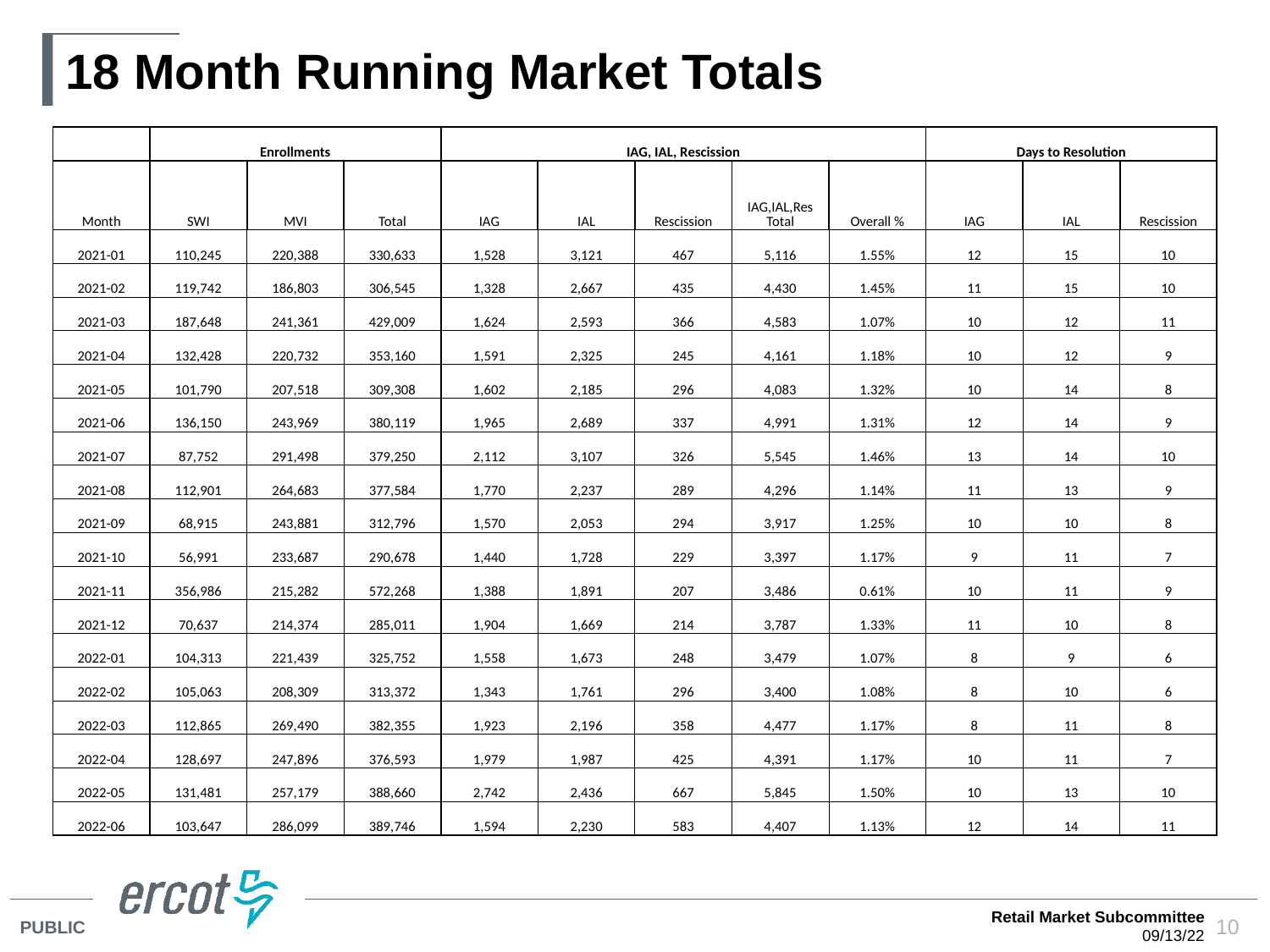

# 18 Month Running Market Totals
|  | Enrollments |  |  | IAG, IAL, Rescission |  |  |  |  | Days to Resolution |  |  |
| --- | --- | --- | --- | --- | --- | --- | --- | --- | --- | --- | --- |
| Month | SWI | MVI | Total | IAG | IAL | Rescission | IAG,IAL,Res Total | Overall % | IAG | IAL | Rescission |
| 2021-01 | 110,245 | 220,388 | 330,633 | 1,528 | 3,121 | 467 | 5,116 | 1.55% | 12 | 15 | 10 |
| 2021-02 | 119,742 | 186,803 | 306,545 | 1,328 | 2,667 | 435 | 4,430 | 1.45% | 11 | 15 | 10 |
| 2021-03 | 187,648 | 241,361 | 429,009 | 1,624 | 2,593 | 366 | 4,583 | 1.07% | 10 | 12 | 11 |
| 2021-04 | 132,428 | 220,732 | 353,160 | 1,591 | 2,325 | 245 | 4,161 | 1.18% | 10 | 12 | 9 |
| 2021-05 | 101,790 | 207,518 | 309,308 | 1,602 | 2,185 | 296 | 4,083 | 1.32% | 10 | 14 | 8 |
| 2021-06 | 136,150 | 243,969 | 380,119 | 1,965 | 2,689 | 337 | 4,991 | 1.31% | 12 | 14 | 9 |
| 2021-07 | 87,752 | 291,498 | 379,250 | 2,112 | 3,107 | 326 | 5,545 | 1.46% | 13 | 14 | 10 |
| 2021-08 | 112,901 | 264,683 | 377,584 | 1,770 | 2,237 | 289 | 4,296 | 1.14% | 11 | 13 | 9 |
| 2021-09 | 68,915 | 243,881 | 312,796 | 1,570 | 2,053 | 294 | 3,917 | 1.25% | 10 | 10 | 8 |
| 2021-10 | 56,991 | 233,687 | 290,678 | 1,440 | 1,728 | 229 | 3,397 | 1.17% | 9 | 11 | 7 |
| 2021-11 | 356,986 | 215,282 | 572,268 | 1,388 | 1,891 | 207 | 3,486 | 0.61% | 10 | 11 | 9 |
| 2021-12 | 70,637 | 214,374 | 285,011 | 1,904 | 1,669 | 214 | 3,787 | 1.33% | 11 | 10 | 8 |
| 2022-01 | 104,313 | 221,439 | 325,752 | 1,558 | 1,673 | 248 | 3,479 | 1.07% | 8 | 9 | 6 |
| 2022-02 | 105,063 | 208,309 | 313,372 | 1,343 | 1,761 | 296 | 3,400 | 1.08% | 8 | 10 | 6 |
| 2022-03 | 112,865 | 269,490 | 382,355 | 1,923 | 2,196 | 358 | 4,477 | 1.17% | 8 | 11 | 8 |
| 2022-04 | 128,697 | 247,896 | 376,593 | 1,979 | 1,987 | 425 | 4,391 | 1.17% | 10 | 11 | 7 |
| 2022-05 | 131,481 | 257,179 | 388,660 | 2,742 | 2,436 | 667 | 5,845 | 1.50% | 10 | 13 | 10 |
| 2022-06 | 103,647 | 286,099 | 389,746 | 1,594 | 2,230 | 583 | 4,407 | 1.13% | 12 | 14 | 11 |
Retail Market Subcommittee
09/13/22
10